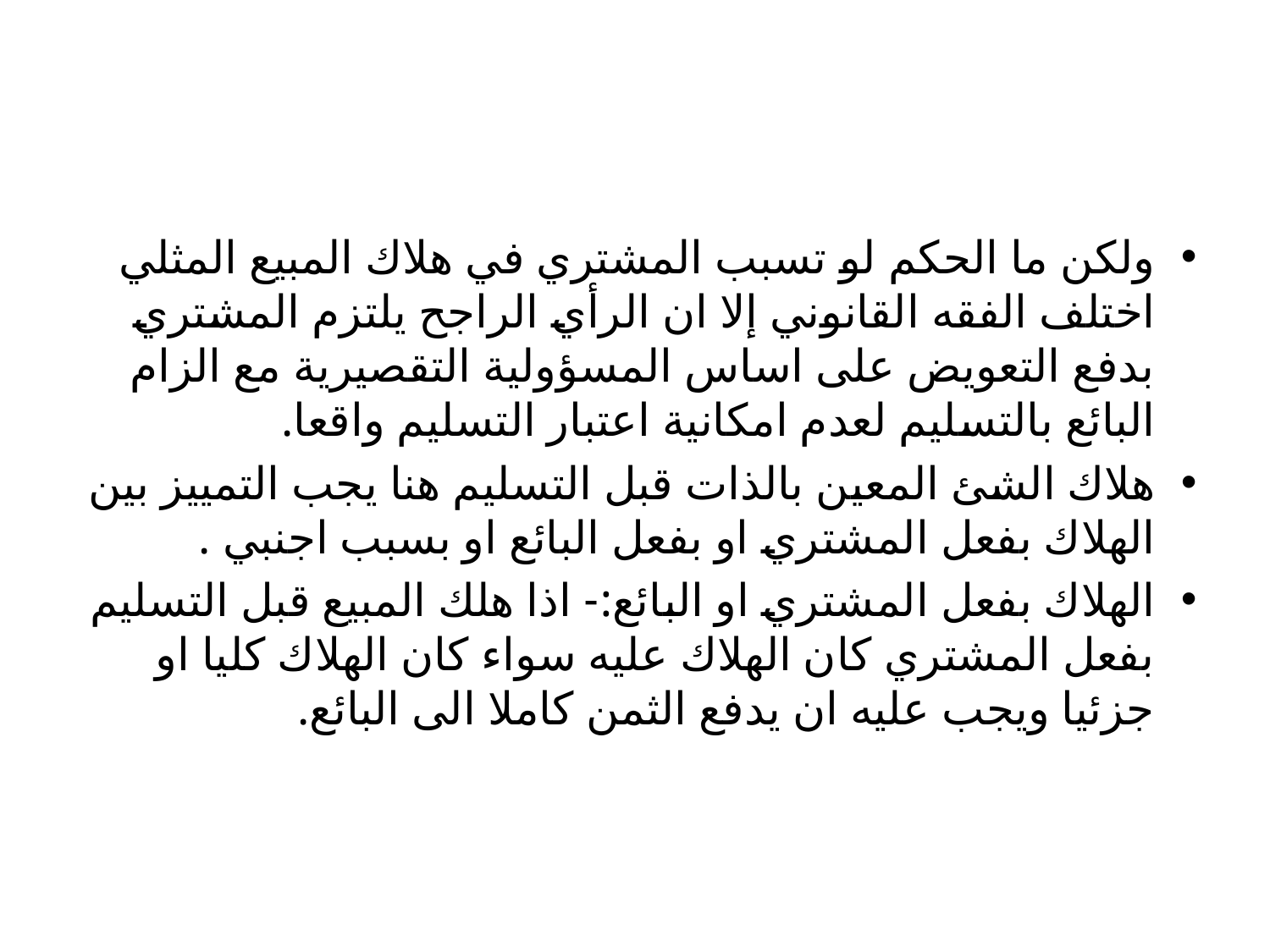

#
ولكن ما الحكم لو تسبب المشتري في هلاك المبيع المثلي اختلف الفقه القانوني إلا ان الرأي الراجح يلتزم المشتري بدفع التعويض على اساس المسؤولية التقصيرية مع الزام البائع بالتسليم لعدم امكانية اعتبار التسليم واقعا.
هلاك الشئ المعين بالذات قبل التسليم هنا يجب التمييز بين الهلاك بفعل المشتري او بفعل البائع او بسبب اجنبي .
الهلاك بفعل المشتري او البائع:- اذا هلك المبيع قبل التسليم بفعل المشتري كان الهلاك عليه سواء كان الهلاك كليا او جزئيا ويجب عليه ان يدفع الثمن كاملا الى البائع.